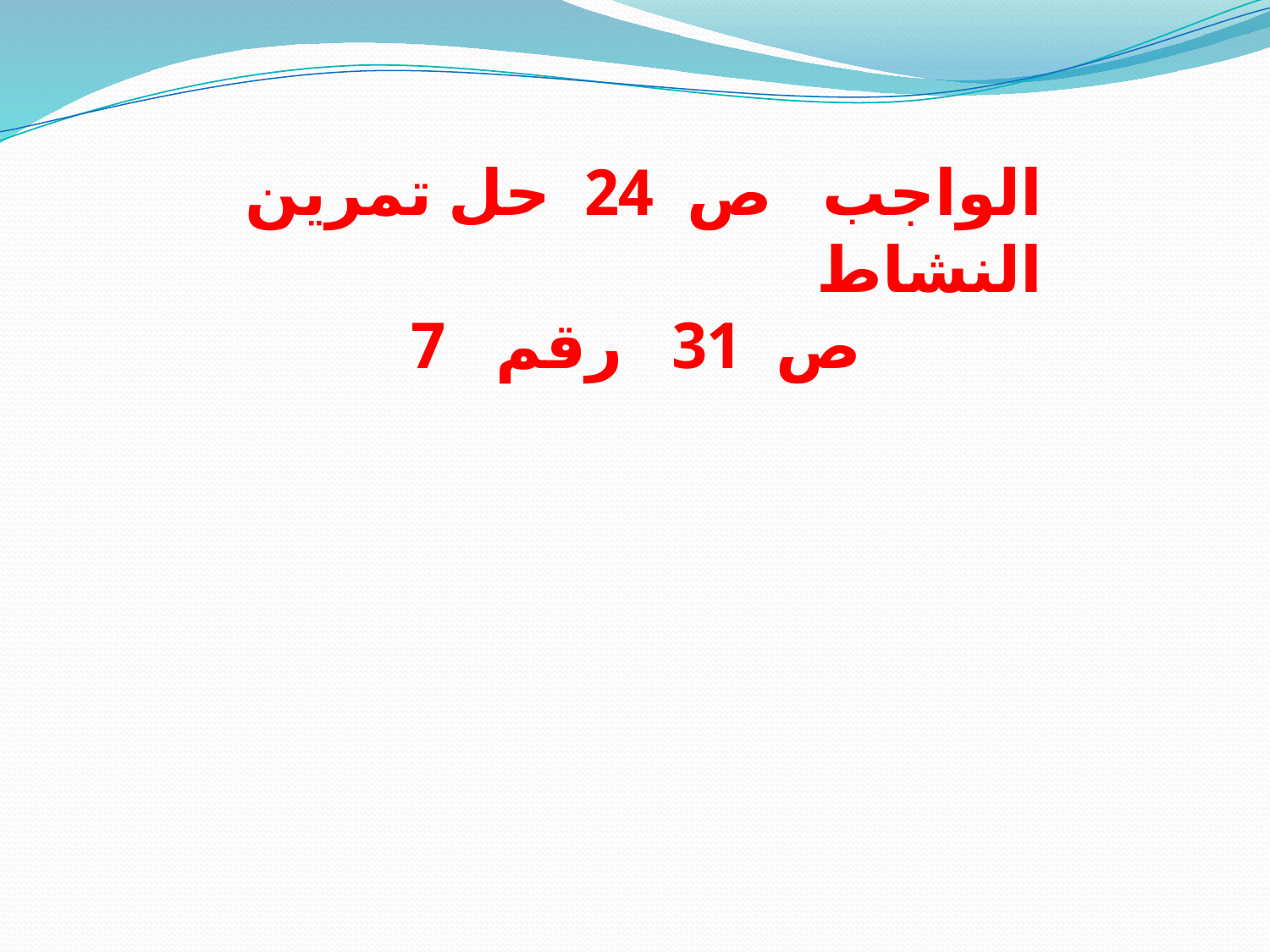

الواجب   ص  24  حل تمرين النشاط
           ص  31   رقم   7